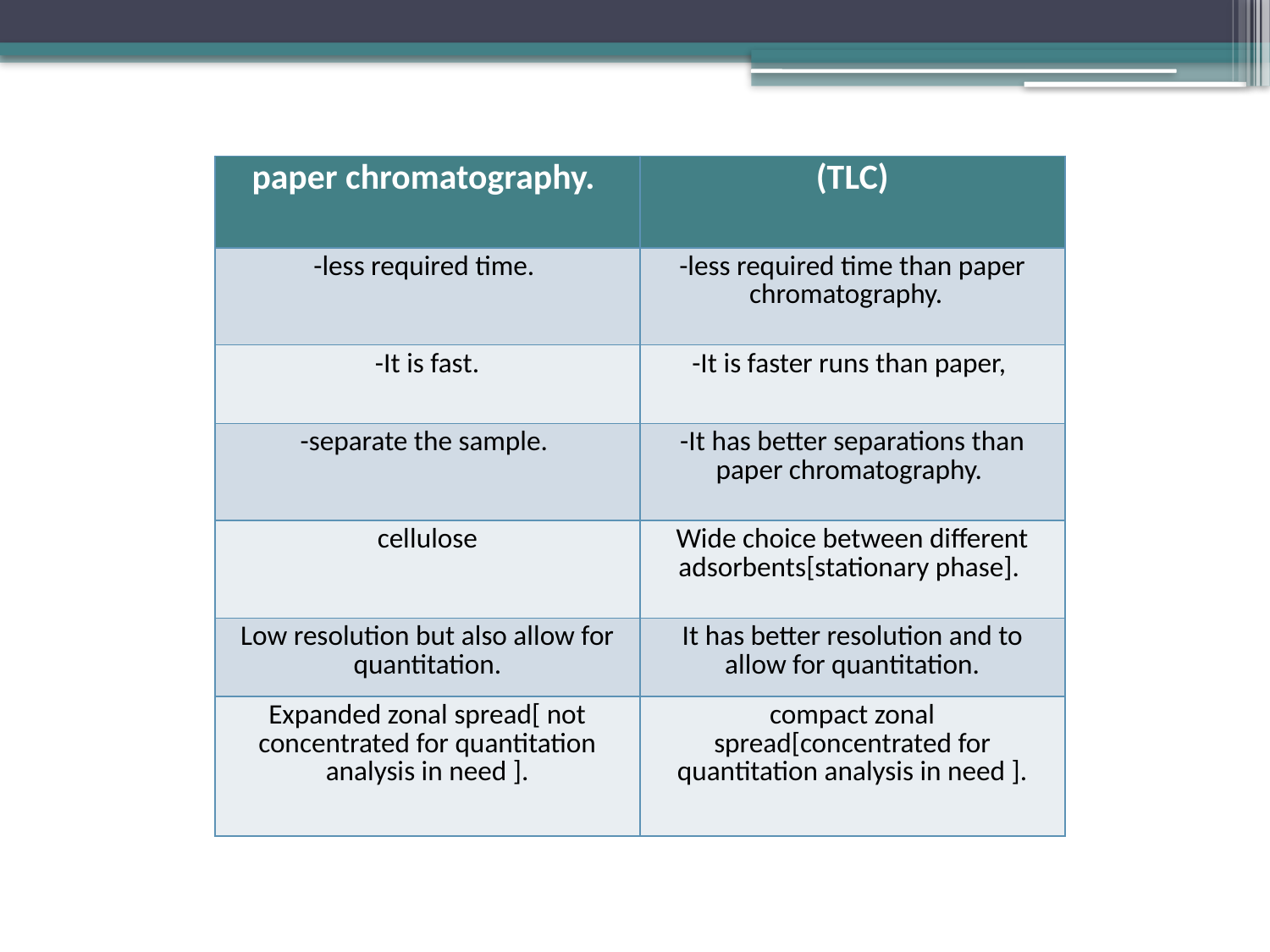

| paper chromatography. | (TLC) |
| --- | --- |
| -less required time. | -less required time than paper chromatography. |
| -It is fast. | -It is faster runs than paper, |
| -separate the sample. | -It has better separations than paper chromatography. |
| cellulose | Wide choice between different adsorbents[stationary phase]. |
| Low resolution but also allow for quantitation. | It has better resolution and to allow for quantitation. |
| Expanded zonal spread[ not concentrated for quantitation analysis in need ]. | compact zonal spread[concentrated for quantitation analysis in need ]. |